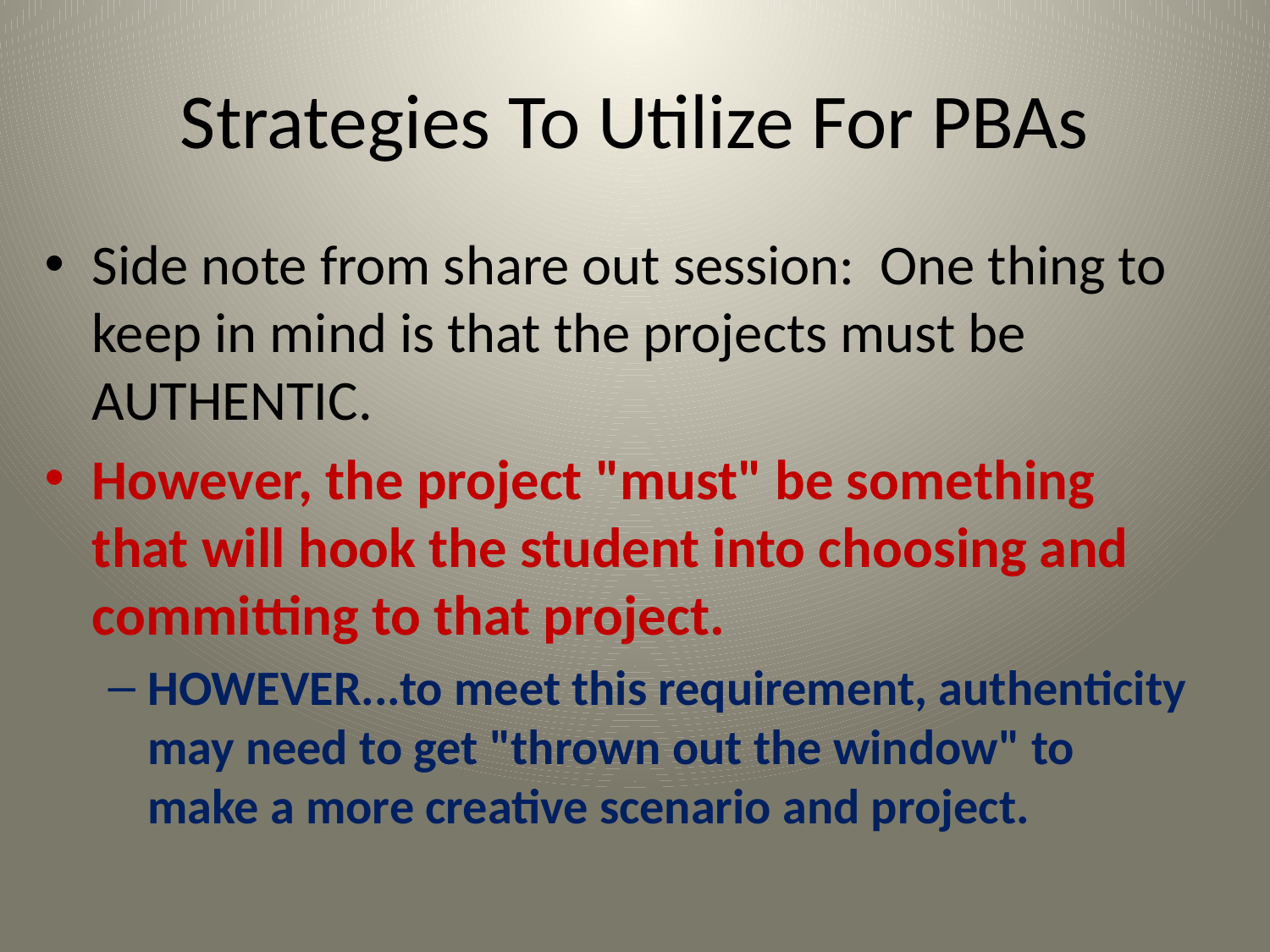

# Strategies To Utilize For PBAs
Side note from share out session:  One thing to keep in mind is that the projects must be AUTHENTIC.
However, the project "must" be something that will hook the student into choosing and committing to that project.
HOWEVER...to meet this requirement, authenticity may need to get "thrown out the window" to make a more creative scenario and project.